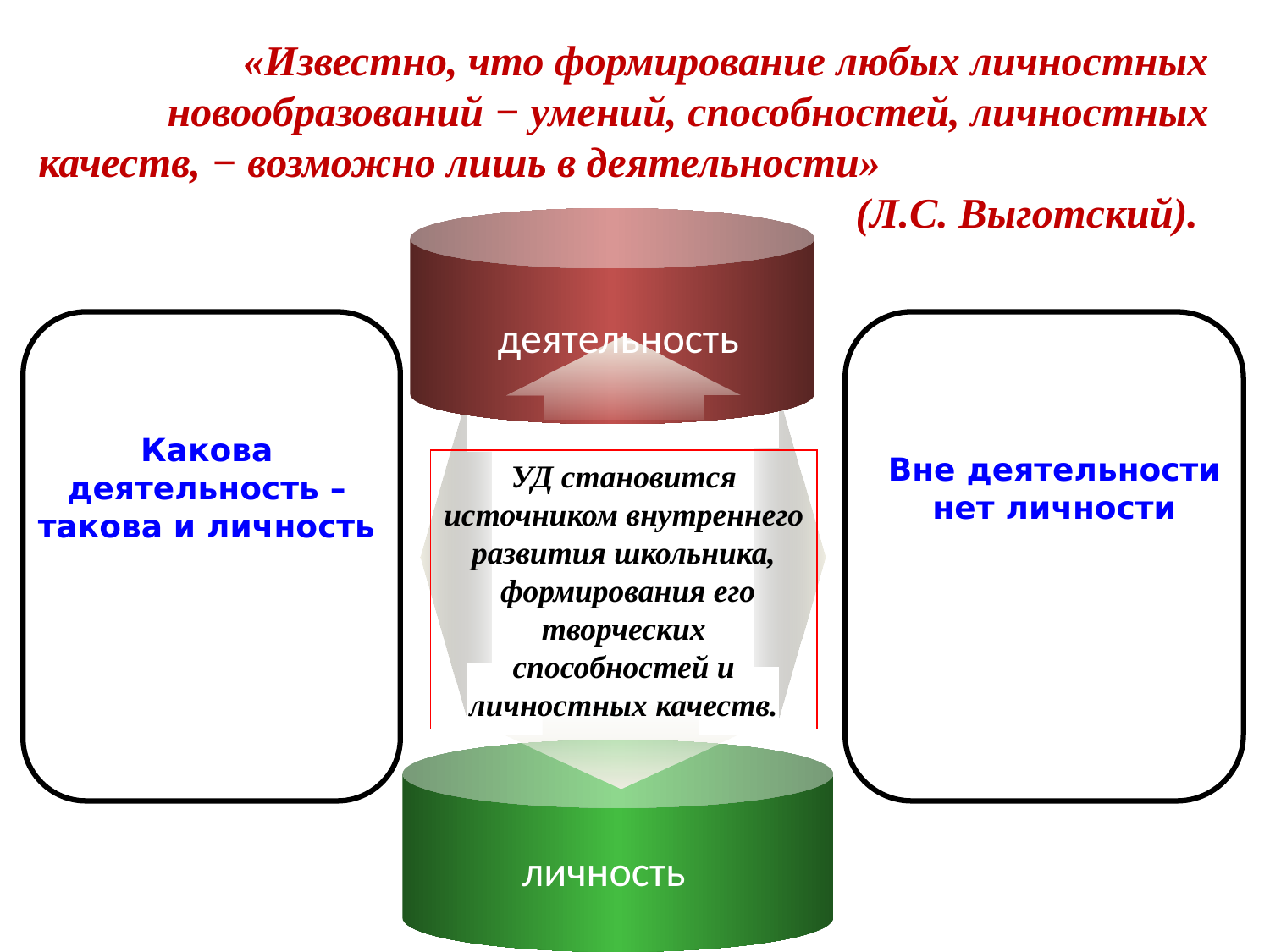

«Известно, что формирование любых личностных новообразований − умений, способностей, личностных качеств, − возможно лишь в деятельности»                                          (Л.С. Выготский).

деятельность

Какова деятельность – такова и личность

Вне деятельности нет личности

Text
Text

личность
УД становится источником внутреннего развития школьника,
 формирования его творческих способностей и личностных качеств.